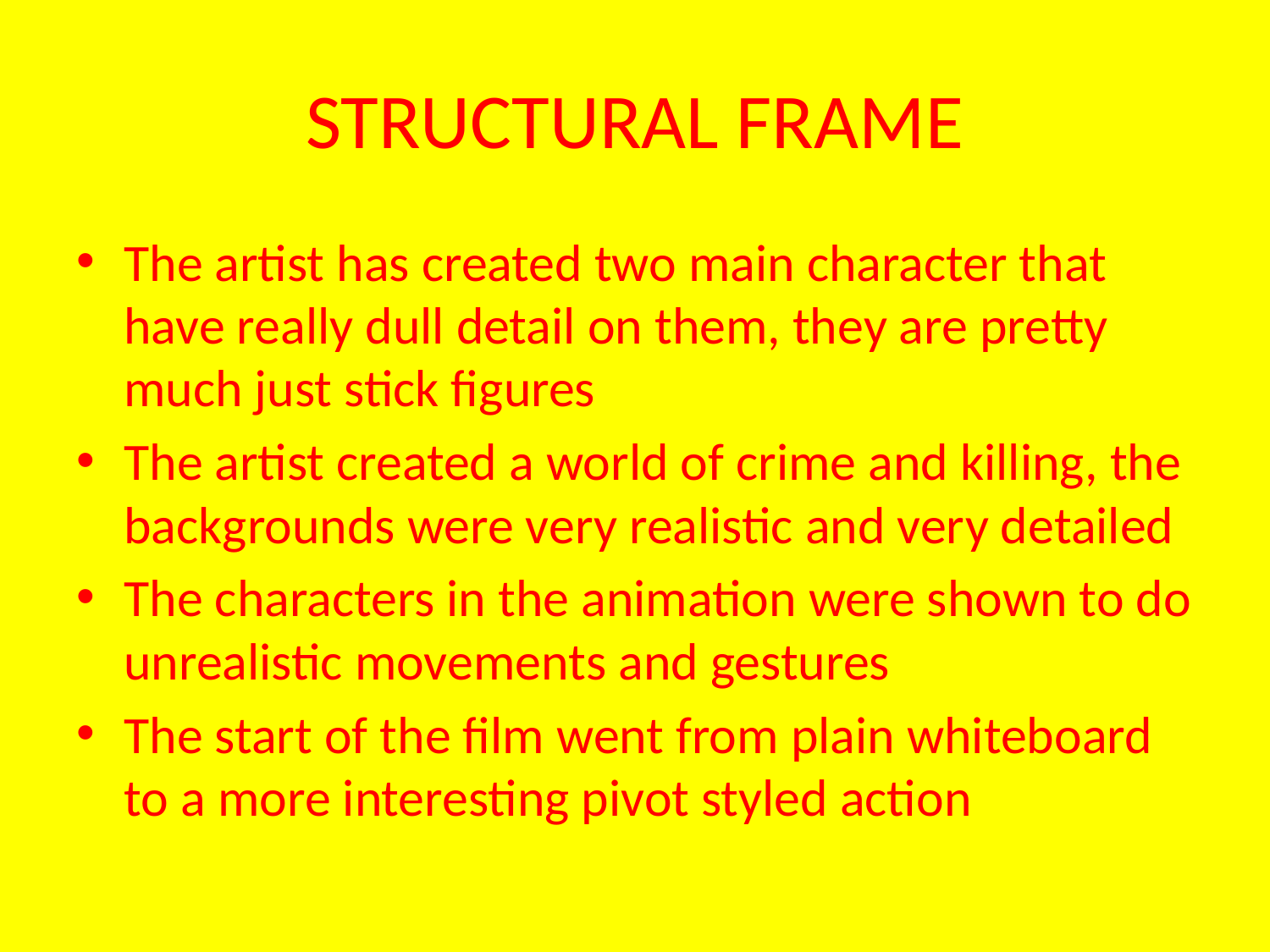

# STRUCTURAL FRAME
The artist has created two main character that have really dull detail on them, they are pretty much just stick figures
The artist created a world of crime and killing, the backgrounds were very realistic and very detailed
The characters in the animation were shown to do unrealistic movements and gestures
The start of the film went from plain whiteboard to a more interesting pivot styled action